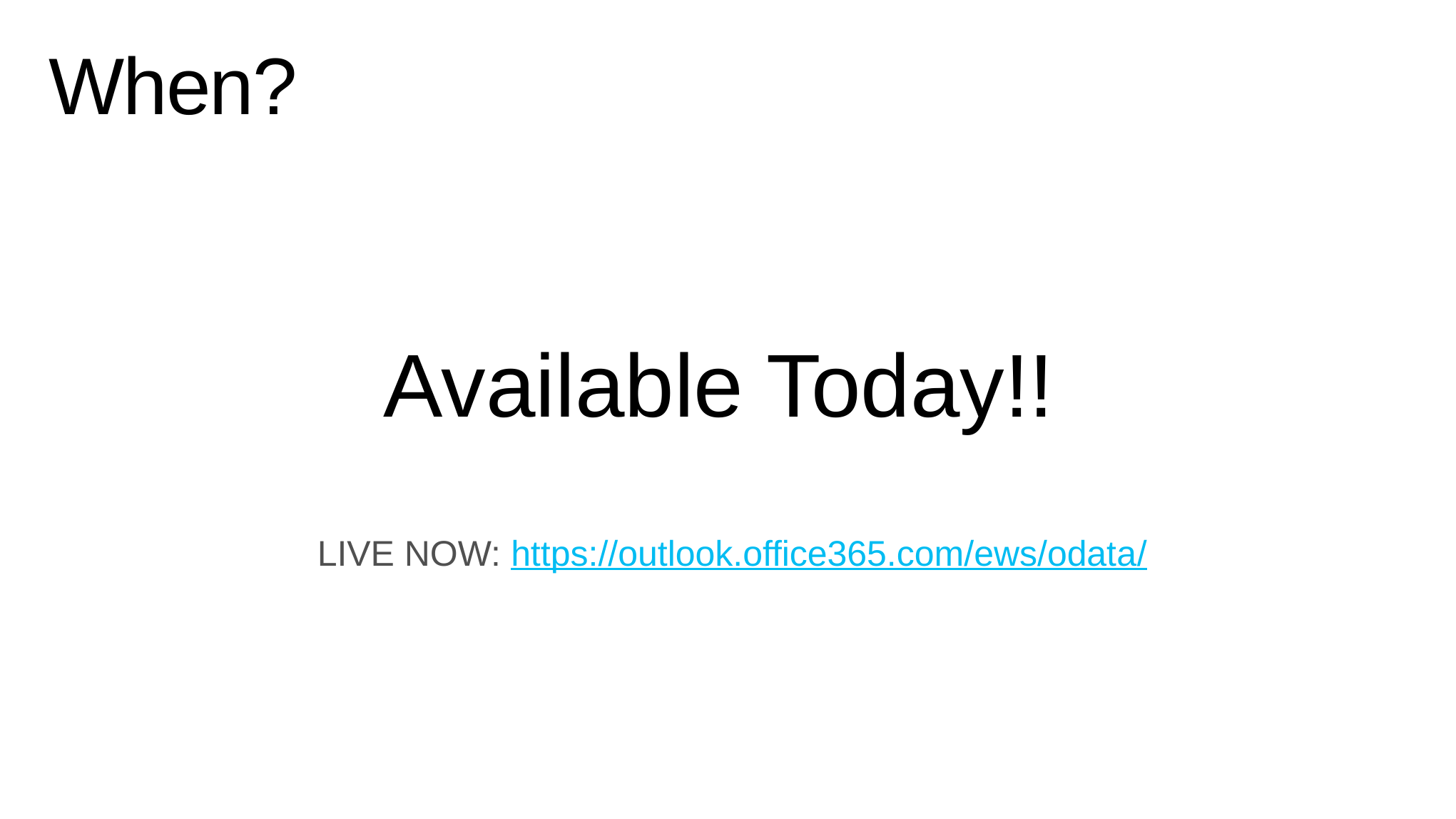

# When?
Available Today!!
LIVE NOW: https://outlook.office365.com/ews/odata/